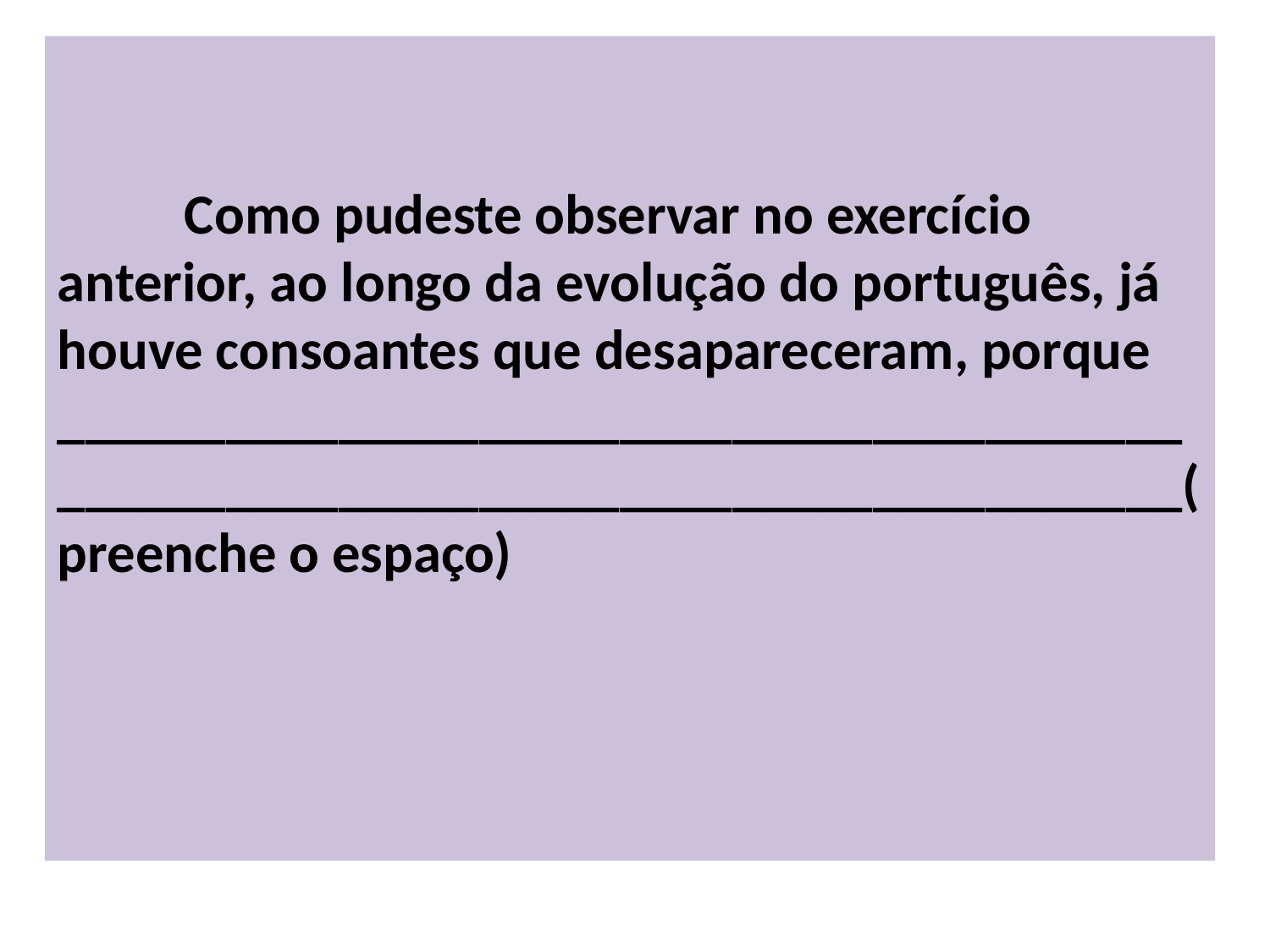

Como pudeste observar no exercício anterior, ao longo da evolução do português, já houve consoantes que desapareceram, porque
________________________________________________________________________________(preenche o espaço)